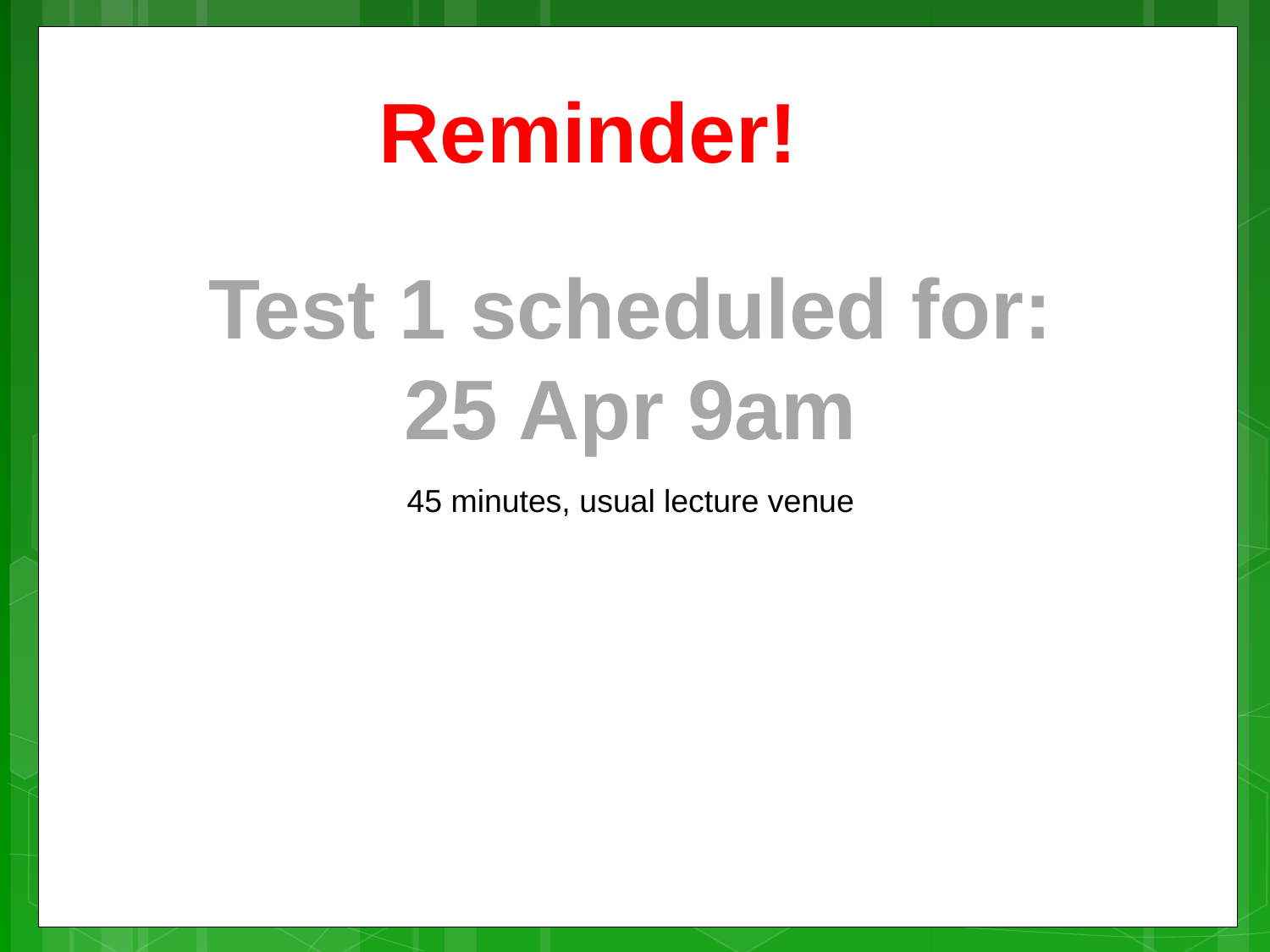

Reminder!
Test 1 scheduled for:
25 Apr 9am
45 minutes, usual lecture venue